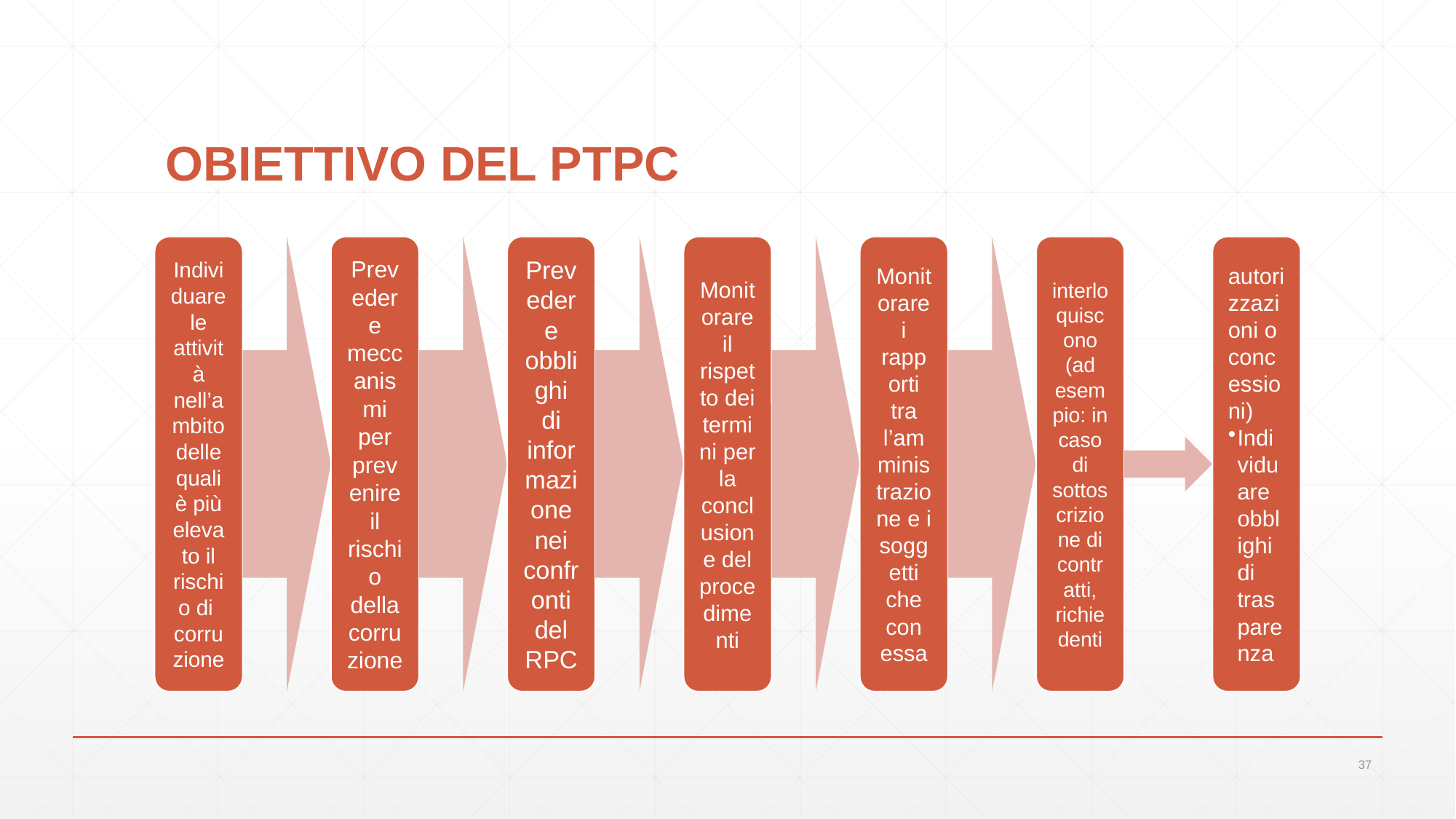

# OBIETTIVO DEL PTPC
Individuare le attività nell’ambito delle quali è più elevato il rischio di  corruzione
Prevedere meccanismi per prevenire il rischio della corruzione
Prevedere obblighi di informazione nei confronti del RPC
Monitorare il rispetto dei termini per la conclusione del procedimenti
Monitorare i rapporti tra l’amministrazione e i soggetti che con essa
interloquiscono (ad esempio: in caso di sottoscrizione di contratti, richiedenti
autorizzazioni o concessioni)
Individuare obblighi di trasparenza
37